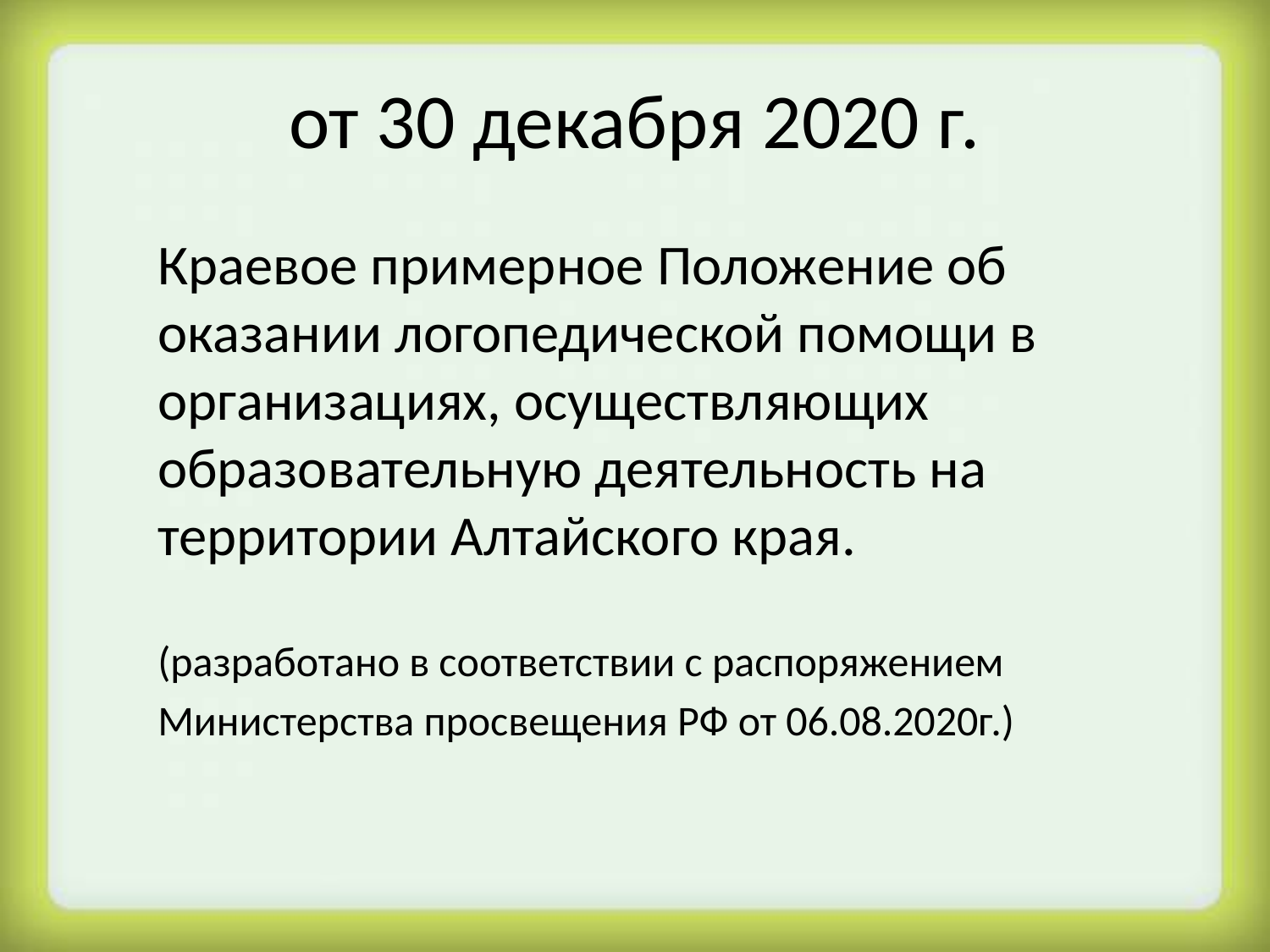

# от 30 декабря 2020 г.
Краевое примерное Положение об оказании логопедической помощи в организациях, осуществляющих образовательную деятельность на территории Алтайского края.

(разработано в соответствии с распоряжением
Министерства просвещения РФ от 06.08.2020г.)